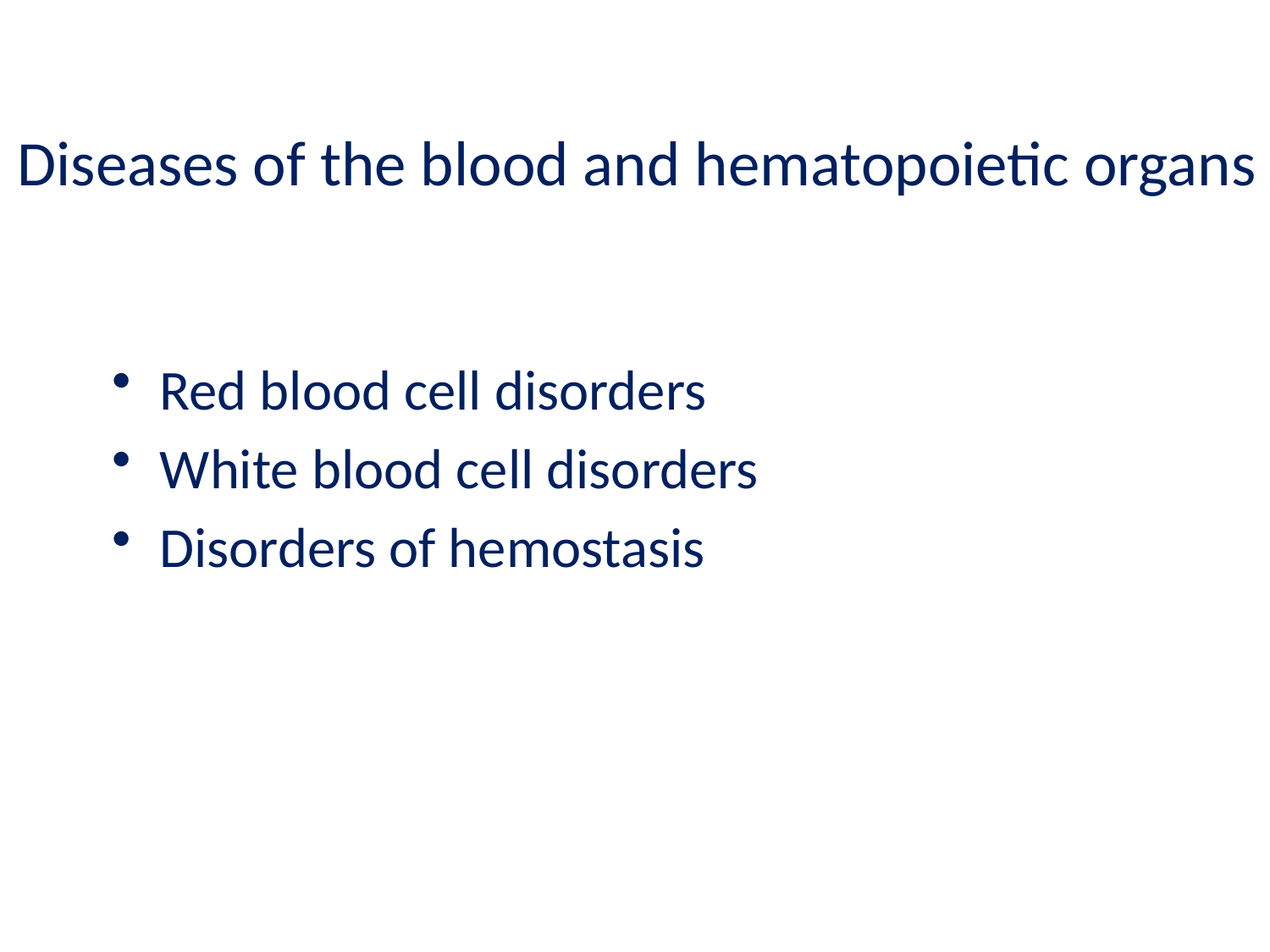

# Diseases of the blood and hematopoietic organs
Red blood cell disorders
White blood cell disorders
Disorders of hemostasis